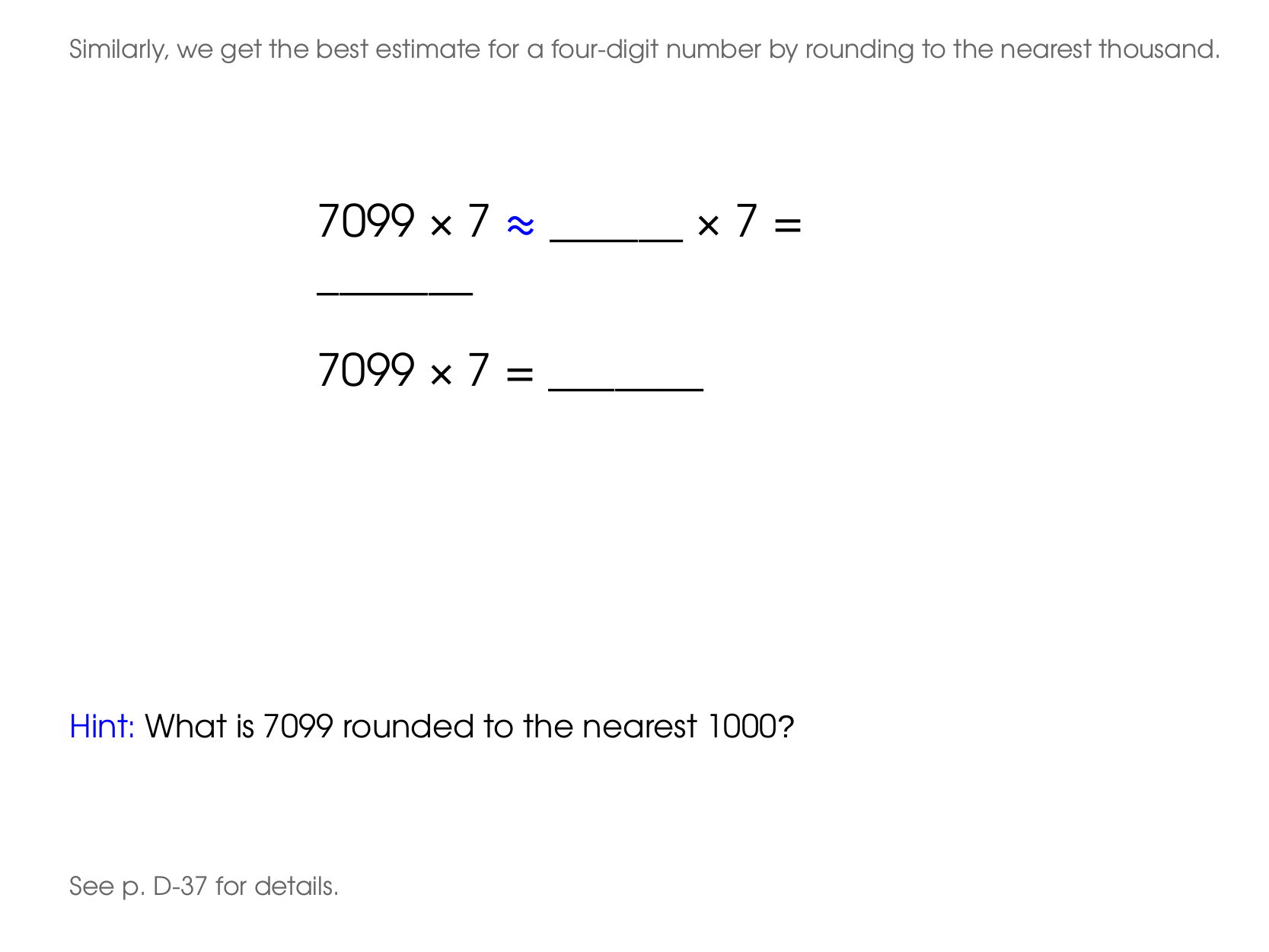

Similarly, we get the best estimate for a four-digit number by rounding to the nearest thousand.
7099 × 7 ≈ ______ × 7 = _______
7099 × 7 = _______
Hint: What is 7099 rounded to the nearest 1000?
See p. D-37 for details.